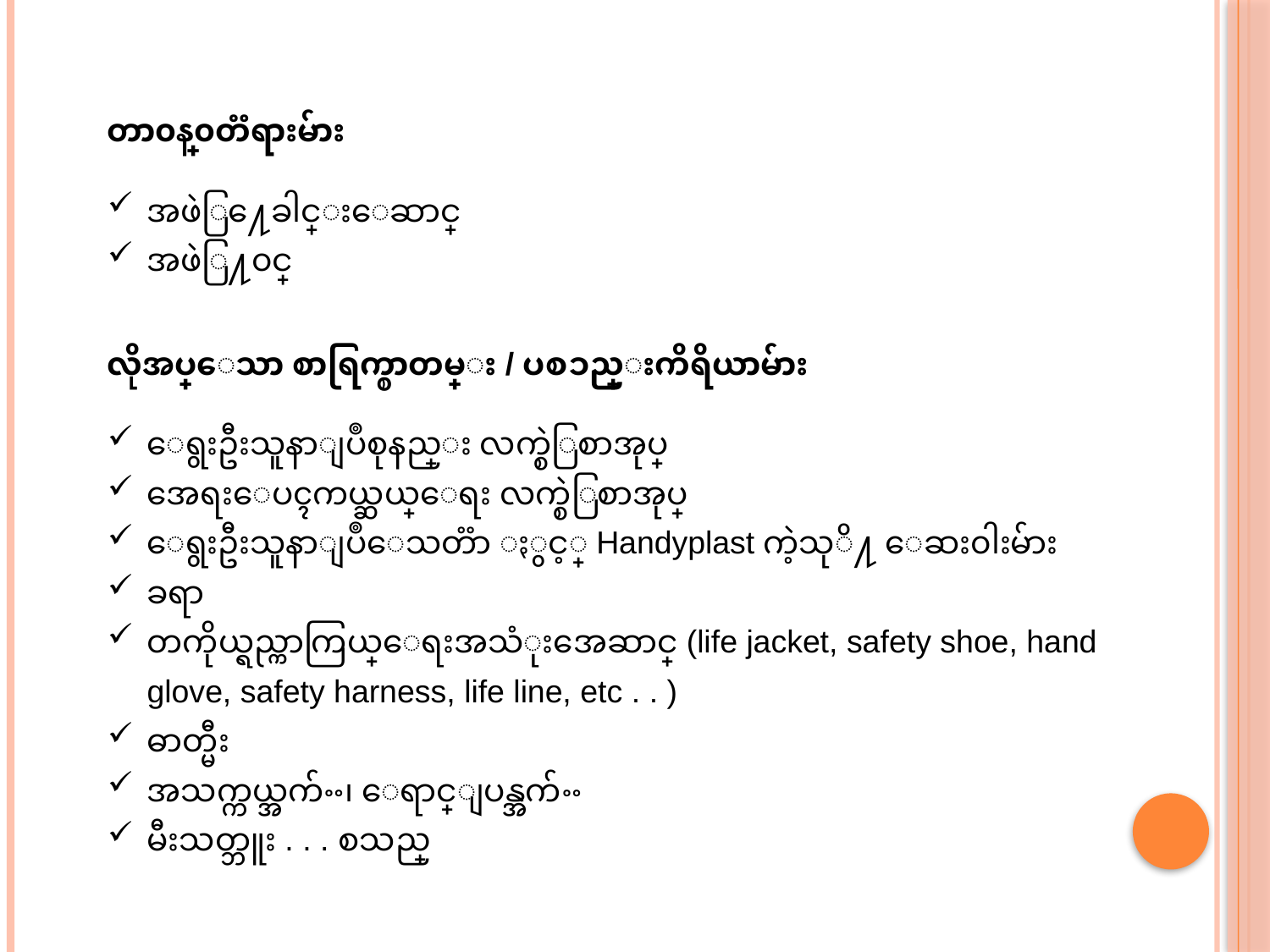

တာ၀န္၀တၱရားမ်ား

အဖဲြ႔ေခါင္းေဆာင္
အဖဲြ႔၀င္
လိုအပ္ေသာ စာရြက္စာတမ္း / ပစၥည္းကိရိယာမ်ား

ေရွးဦးသူနာျပဳစုနည္း လက္စဲြစာအုပ္
အေရးေပၚကယ္ဆယ္ေရး လက္စဲြစာအုပ္
ေရွးဦးသူနာျပဳေသတၱာ ႏွင့္ Handyplast ကဲ့သုိ႔ ေဆး၀ါးမ်ား
ခရာ
တကိုယ္ရည္ကာကြယ္ေရးအသံုးအေဆာင္ (life jacket, safety shoe, hand glove, safety harness, life line, etc . . )
ဓာတ္မီး
အသက္ကယ္အက်ႌ၊ ေရာင္ျပန္အက်ႌ
မီးသတ္ဘူး . . . စသည္